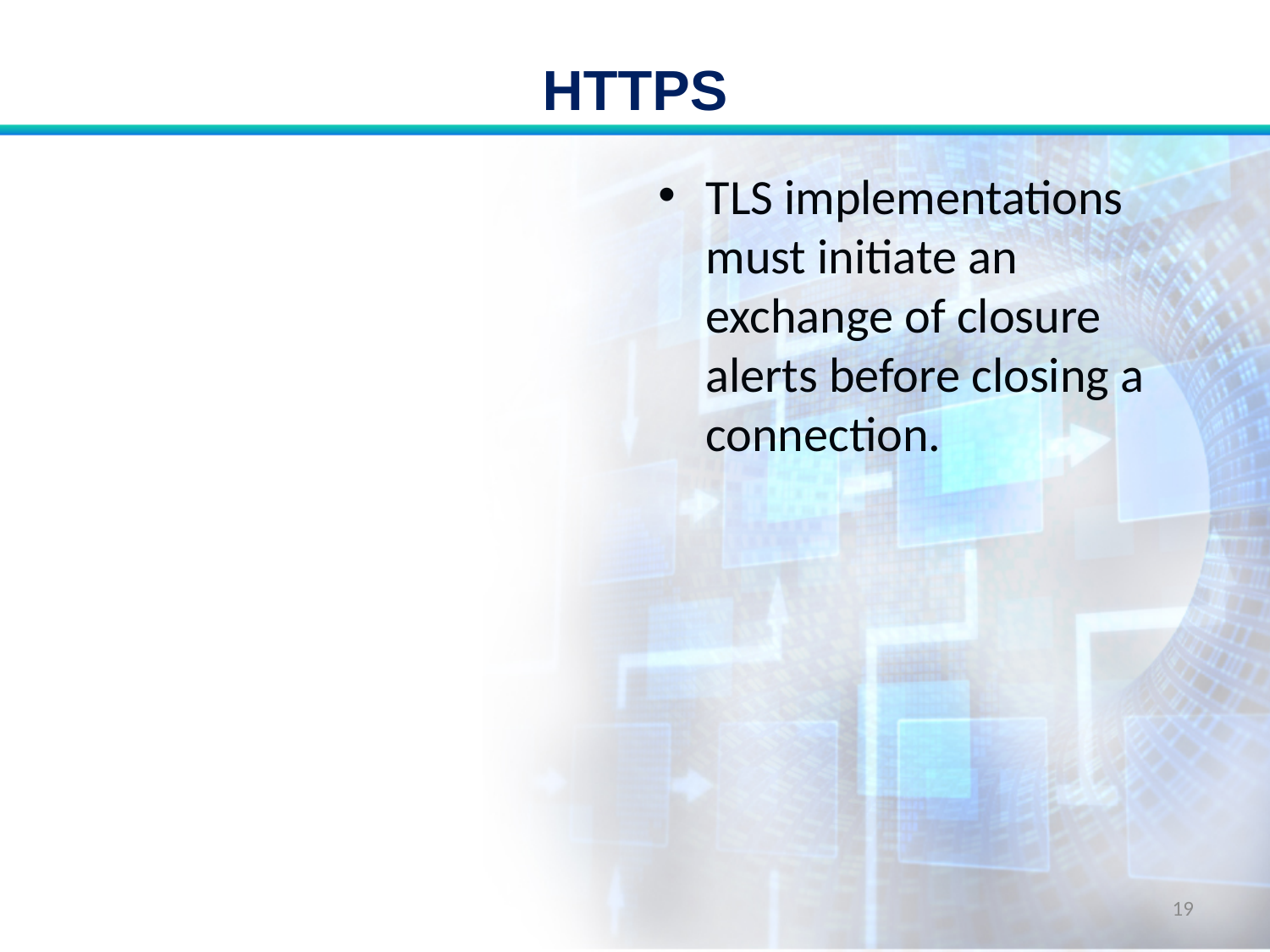

# HTTPS
TLS implementations must initiate an exchange of closure alerts before closing a connection.
19